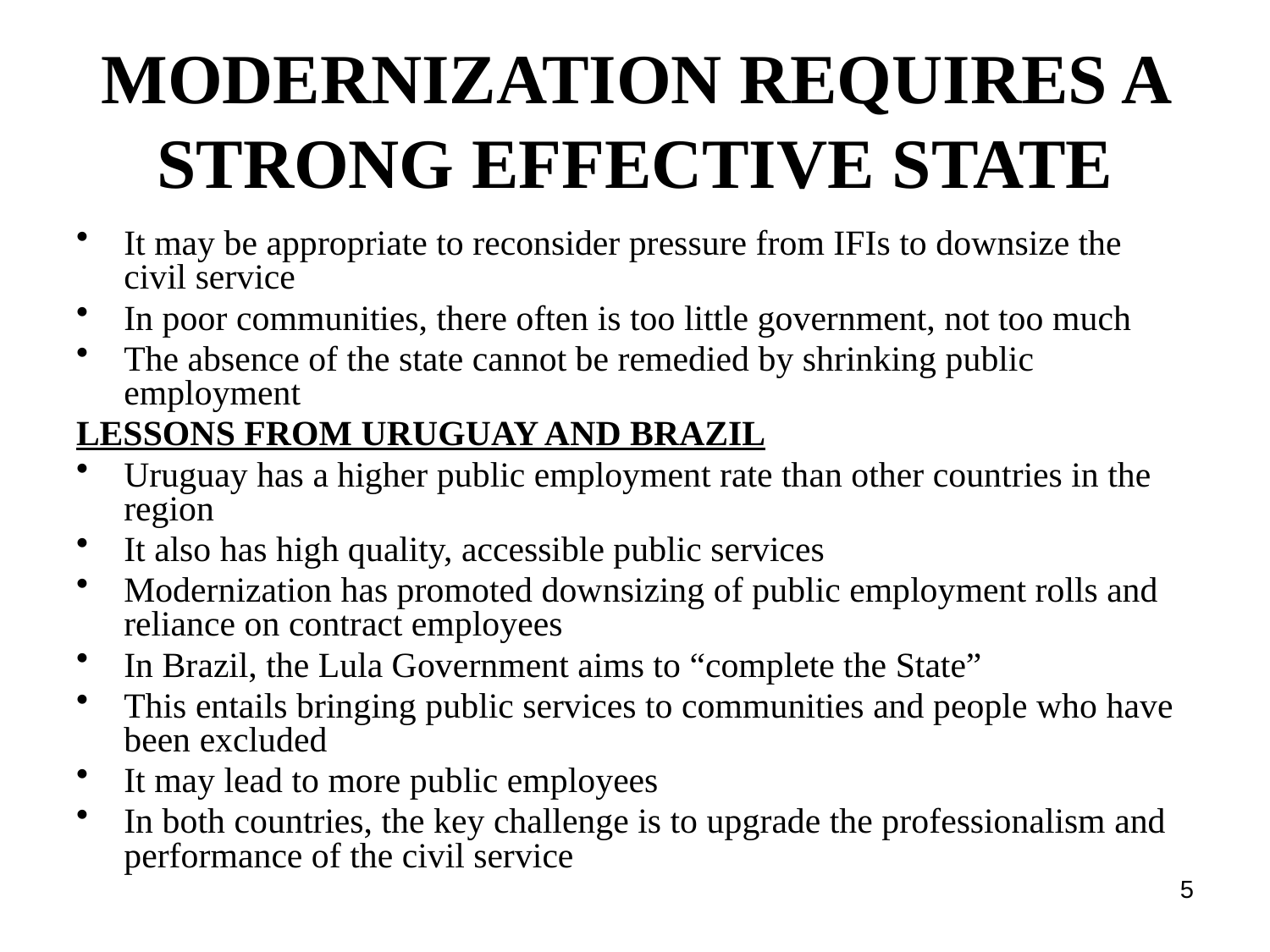

# MODERNIZATION REQUIRES A STRONG EFFECTIVE STATE
It may be appropriate to reconsider pressure from IFIs to downsize the civil service
In poor communities, there often is too little government, not too much
The absence of the state cannot be remedied by shrinking public employment
LESSONS FROM URUGUAY AND BRAZIL
Uruguay has a higher public employment rate than other countries in the region
It also has high quality, accessible public services
Modernization has promoted downsizing of public employment rolls and reliance on contract employees
In Brazil, the Lula Government aims to “complete the State”
This entails bringing public services to communities and people who have been excluded
It may lead to more public employees
In both countries, the key challenge is to upgrade the professionalism and performance of the civil service
5